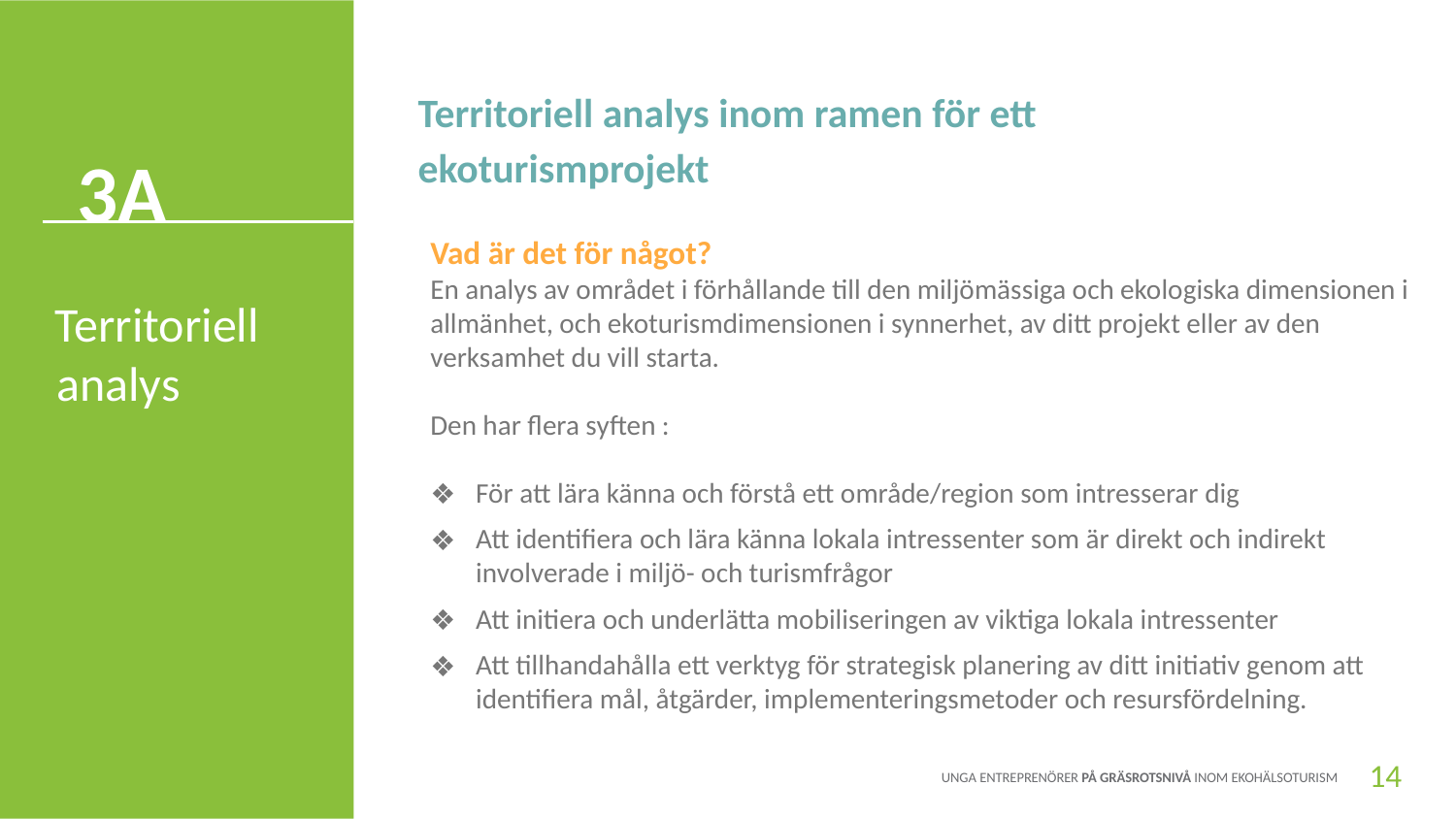

Territoriell analys inom ramen för ett ekoturismprojekt

3A
Vad är det för något?
En analys av området i förhållande till den miljömässiga och ekologiska dimensionen i allmänhet, och ekoturismdimensionen i synnerhet, av ditt projekt eller av den verksamhet du vill starta.

Den har flera syften :

För att lära känna och förstå ett område/region som intresserar dig
Att identifiera och lära känna lokala intressenter som är direkt och indirekt involverade i miljö- och turismfrågor
Att initiera och underlätta mobiliseringen av viktiga lokala intressenter
Att tillhandahålla ett verktyg för strategisk planering av ditt initiativ genom att identifiera mål, åtgärder, implementeringsmetoder och resursfördelning.

Territoriell analys

14